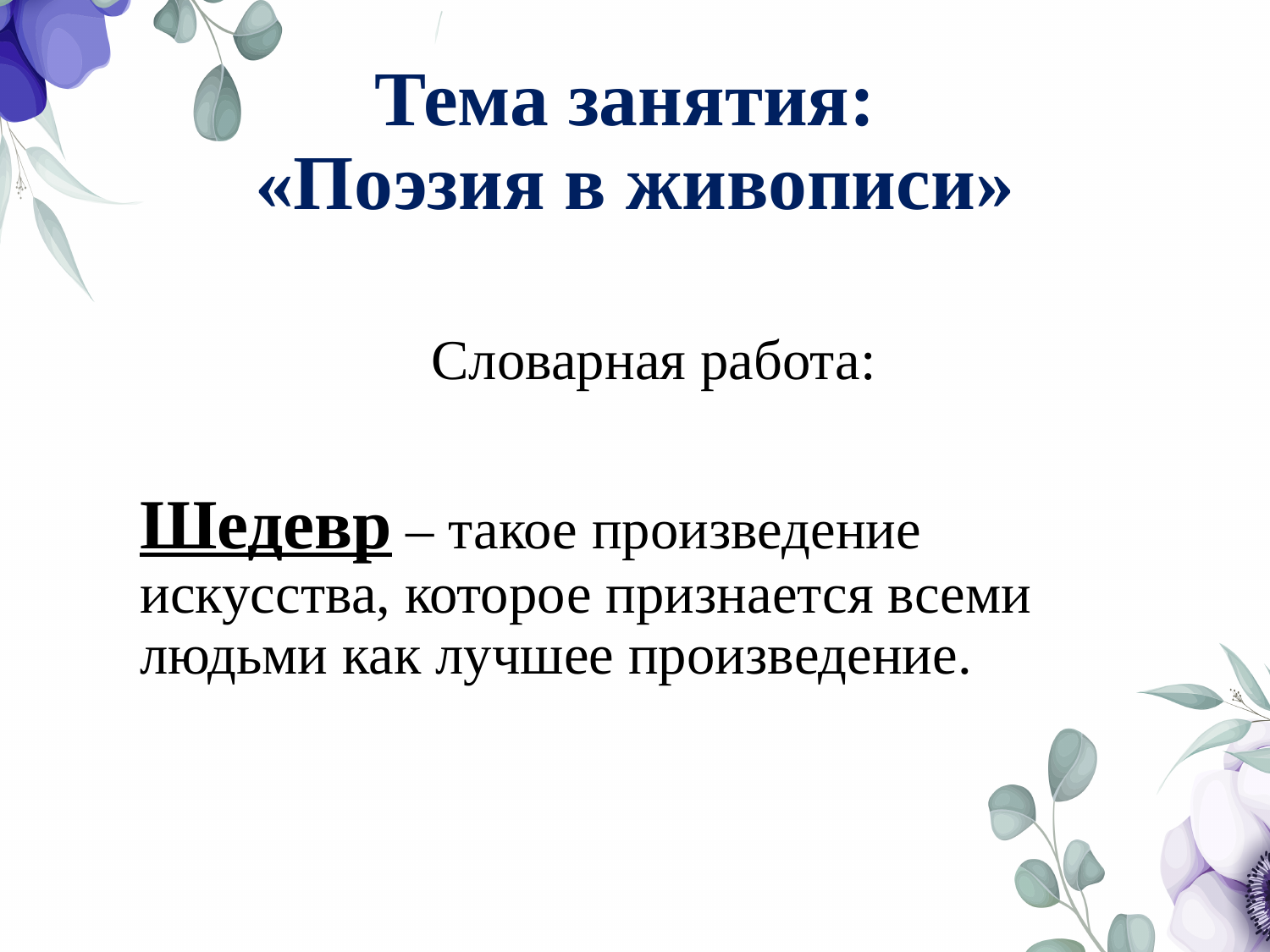

# Тема занятия: «Поэзия в живописи»
Словарная работа:

Шедевр – такое произведение искусства, которое признается всеми людьми как лучшее произведение.